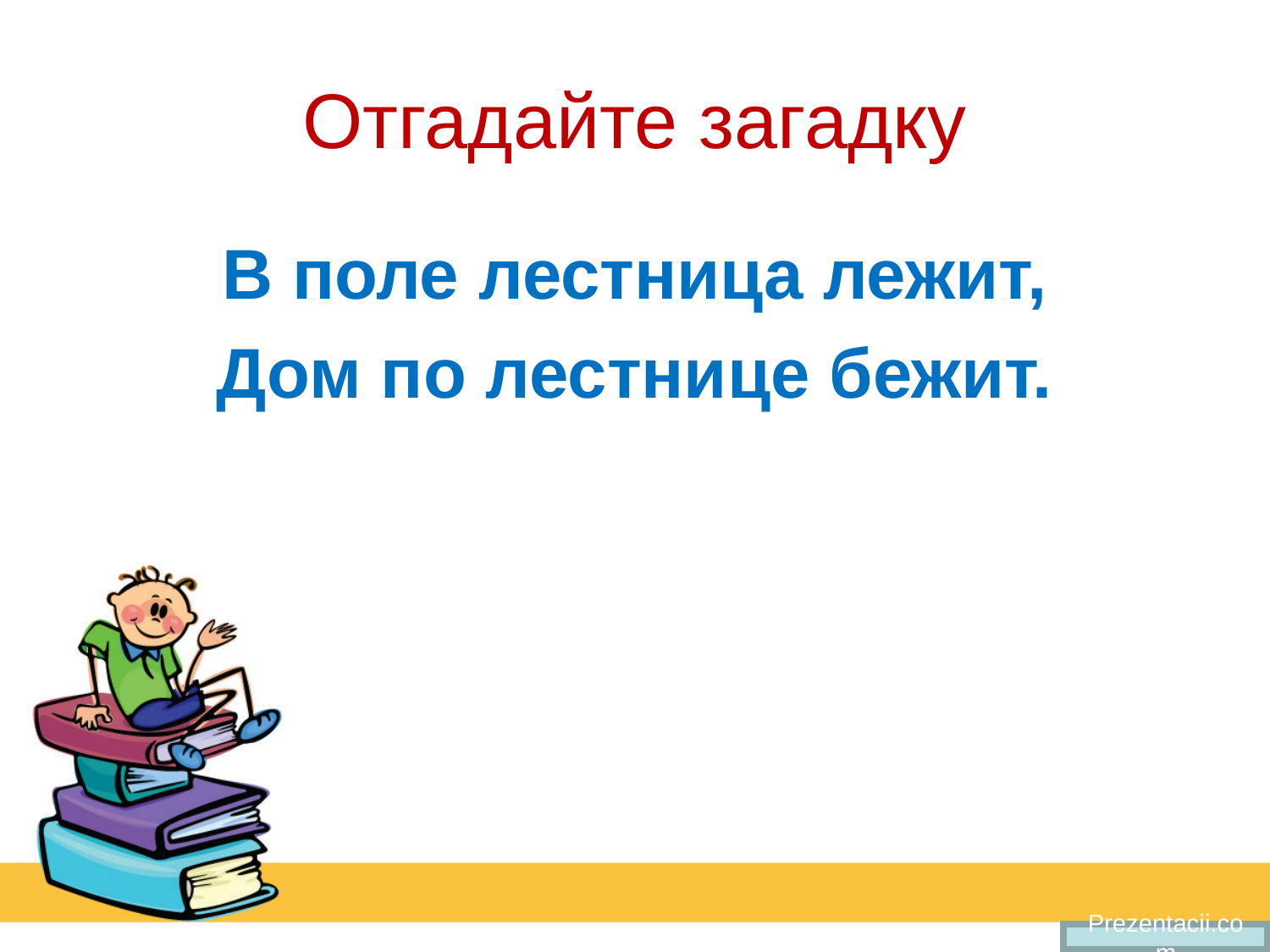

# Отгадайте загадку
В поле лестница лежит,
Дом по лестнице бежит.
Prezentacii.com